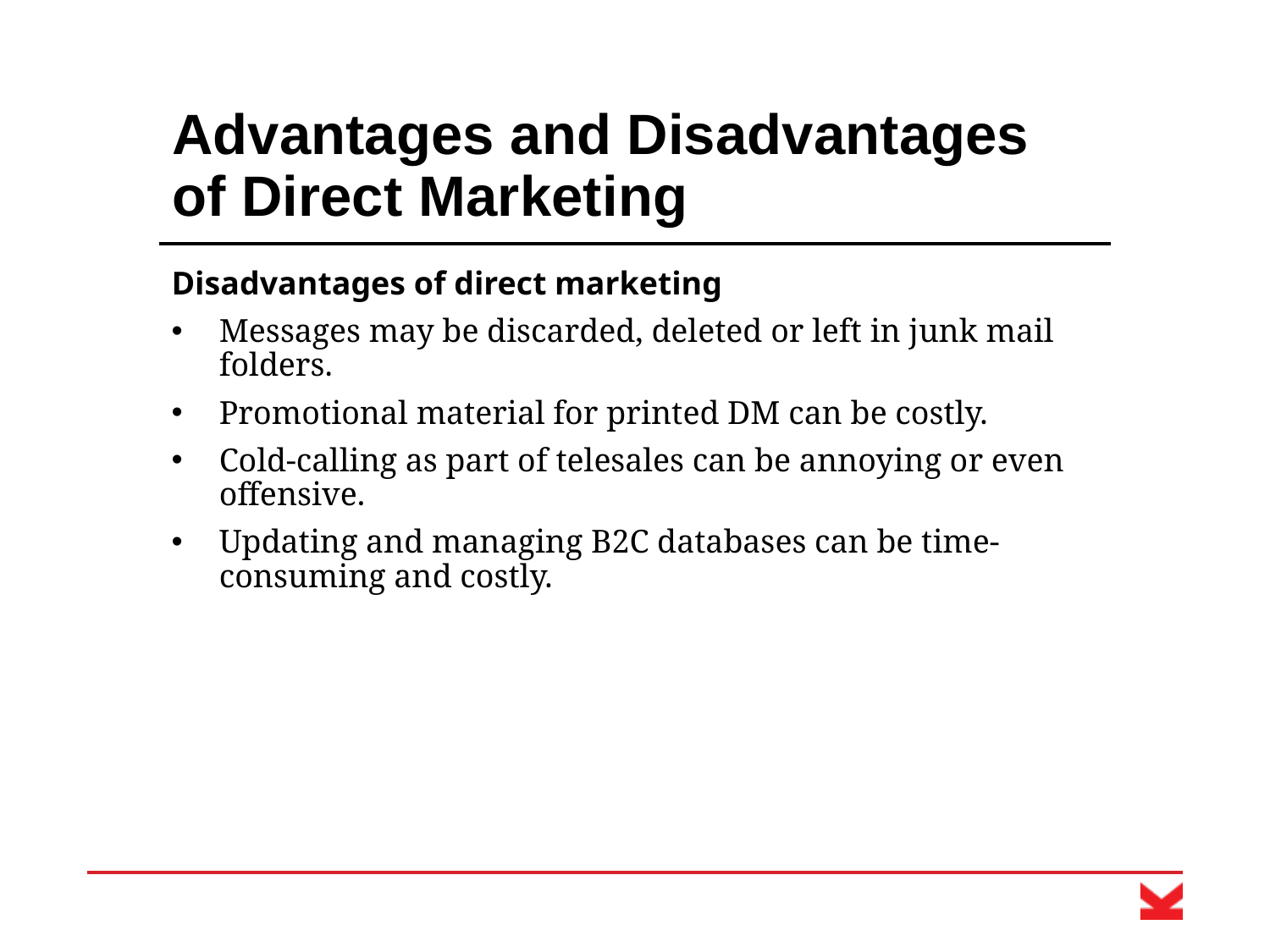

# Advantages and Disadvantages of Direct Marketing
Disadvantages of direct marketing
Messages may be discarded, deleted or left in junk mail folders.
Promotional material for printed DM can be costly.
Cold-calling as part of telesales can be annoying or even offensive.
Updating and managing B2C databases can be time-consuming and costly.